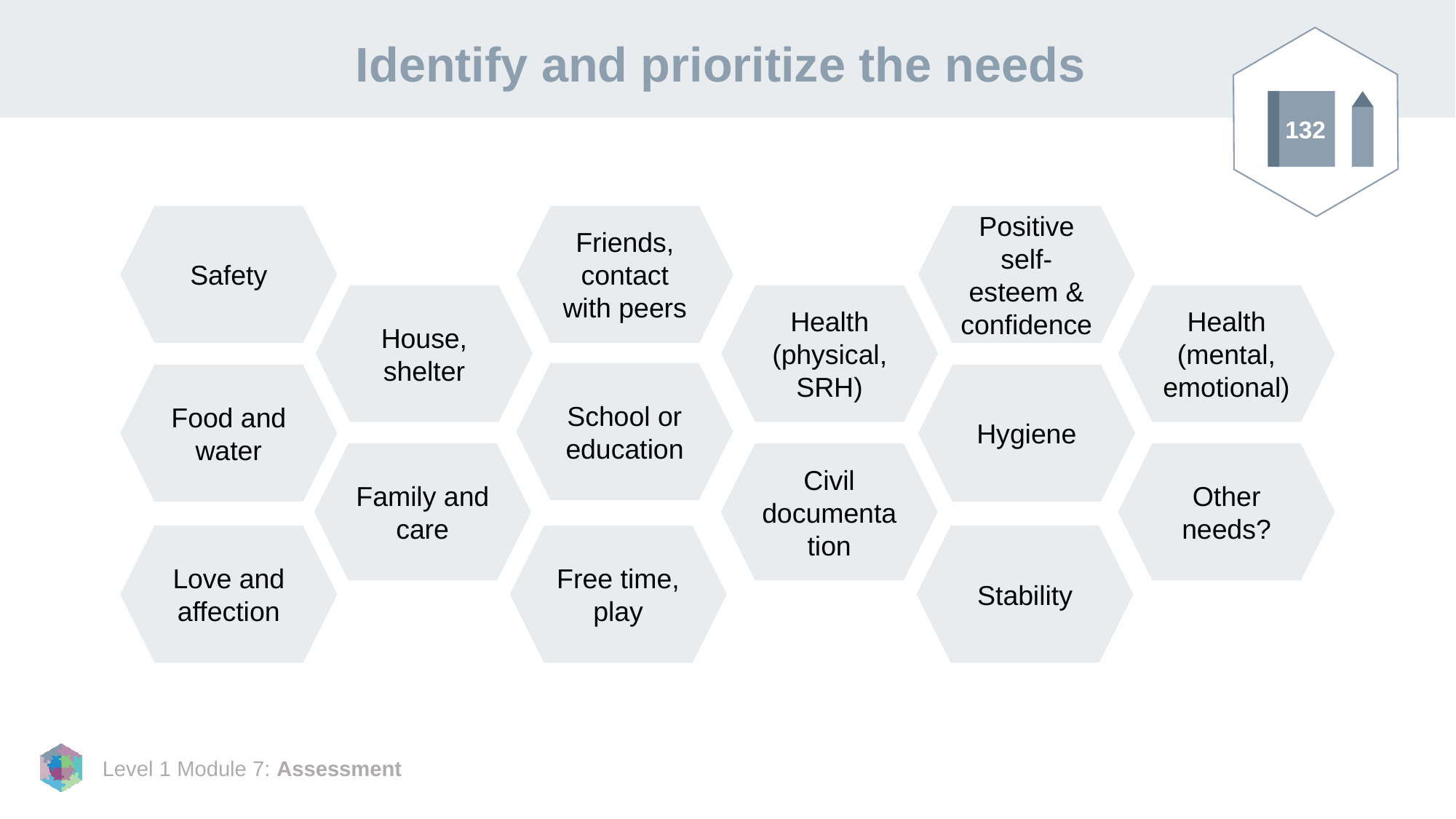

# Identify and prioritize the needs

132

Safety
Friends, contact with peers
Positive self-esteem & confidence
House, shelter
Health (physical, SRH)
Health (mental, emotional)
School or education
Food and water
Hygiene
Family and care
Civil documentation
Other needs?
Love and affection
Free time, play
Stability